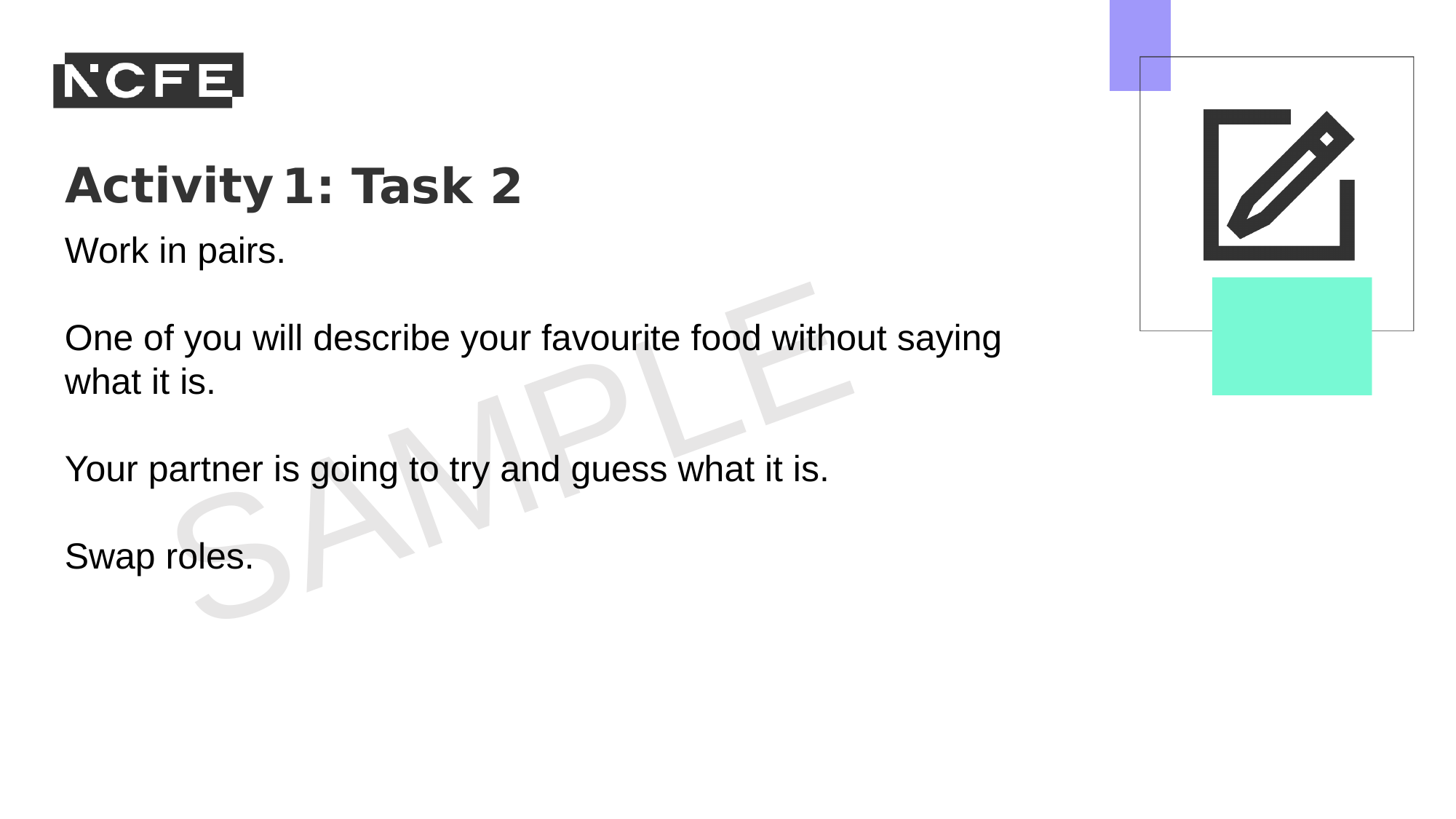

1: Task 2
Work in pairs.

One of you will describe your favourite food without saying what it is.

Your partner is going to try and guess what it is.

Swap roles.